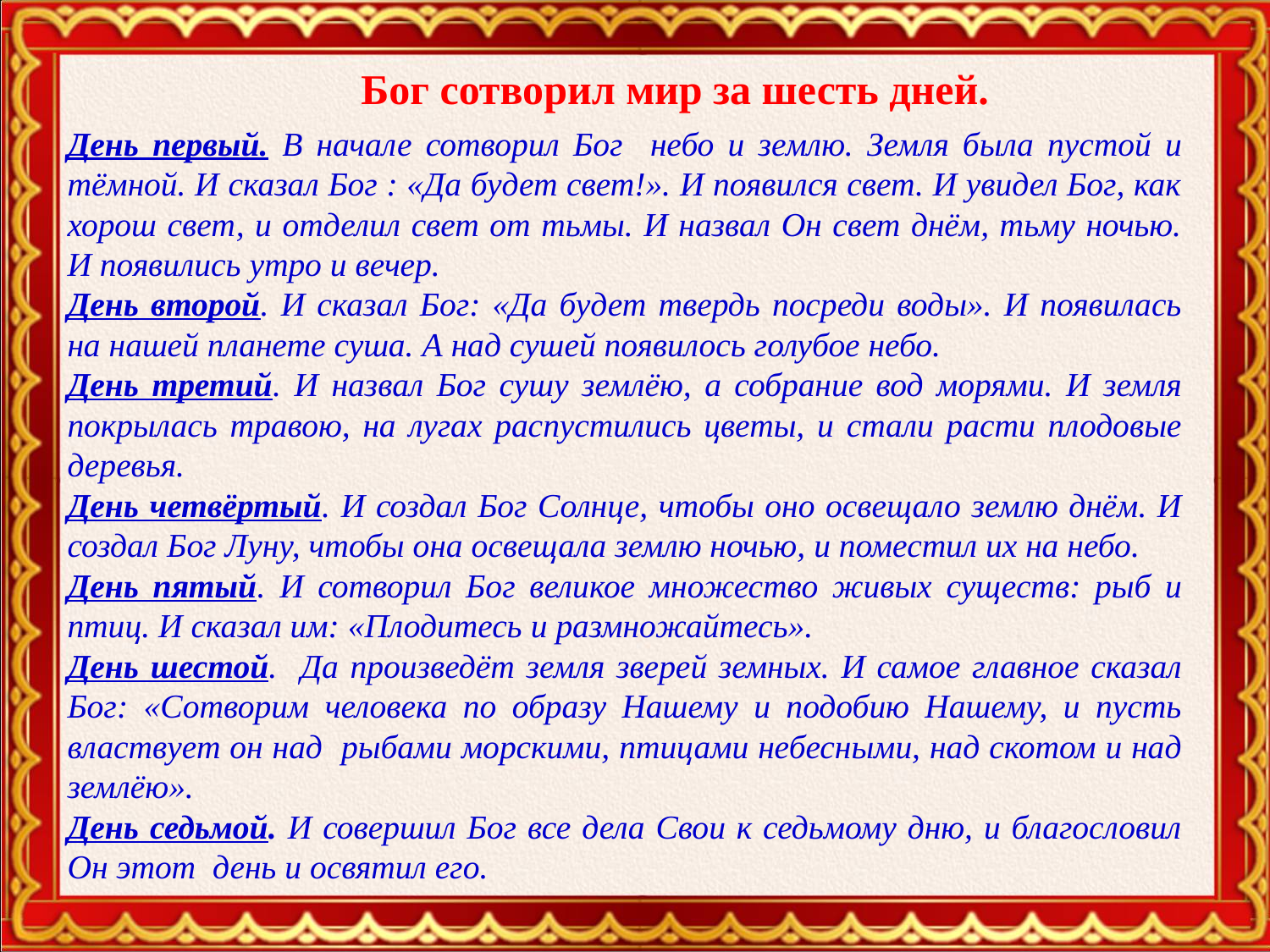

Бог сотворил мир за шесть дней.
День первый. В начале сотворил Бог  небо и землю. Земля была пустой и тёмной. И сказал Бог : «Да будет свет!». И появился свет. И увидел Бог, как хорош свет, и отделил свет от тьмы. И назвал Он свет днём, тьму ночью. И появились утро и вечер.
День второй. И сказал Бог: «Да будет твердь посреди воды». И появилась на нашей планете суша. А над сушей появилось голубое небо.
День третий. И назвал Бог сушу землёю, а собрание вод морями. И земля покрылась травою, на лугах распустились цветы, и стали расти плодовые деревья.
День четвёртый. И создал Бог Солнце, чтобы оно освещало землю днём. И создал Бог Луну, чтобы она освещала землю ночью, и поместил их на небо.
День пятый. И сотворил Бог великое множество живых существ: рыб и птиц. И сказал им: «Плодитесь и размножайтесь».
День шестой.  Да произведёт земля зверей земных. И самое главное сказал Бог: «Сотворим человека по образу Нашему и подобию Нашему, и пусть властвует он над  рыбами морскими, птицами небесными, над скотом и над землёю».
День седьмой. И совершил Бог все дела Свои к седьмому дню, и благословил Он этот  день и освятил его.